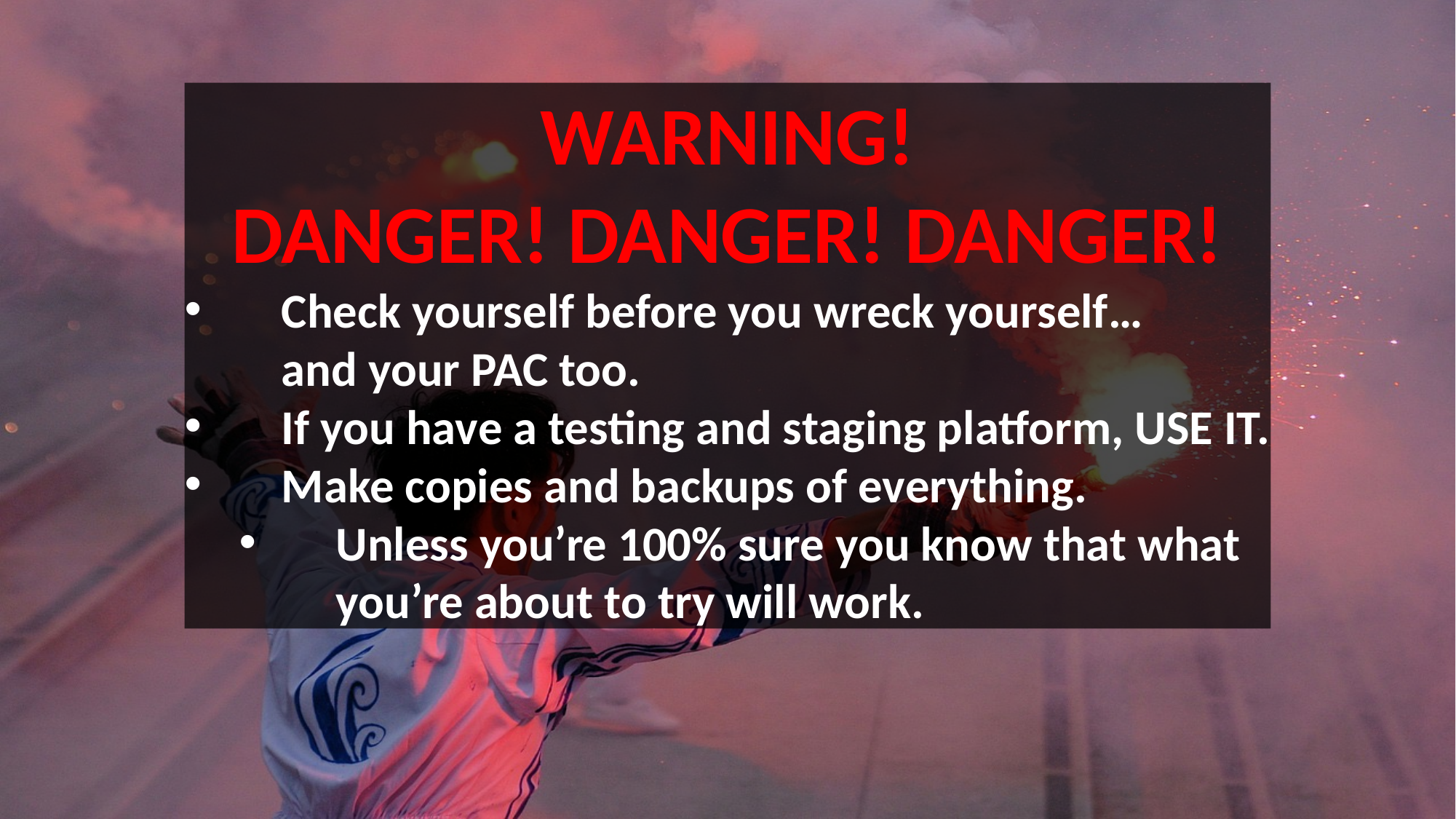

WARNING!
DANGER! DANGER! DANGER!
Check yourself before you wreck yourself…
and your PAC too.
If you have a testing and staging platform, USE IT.
Make copies and backups of everything.
Unless you’re 100% sure you know that what
you’re about to try will work.